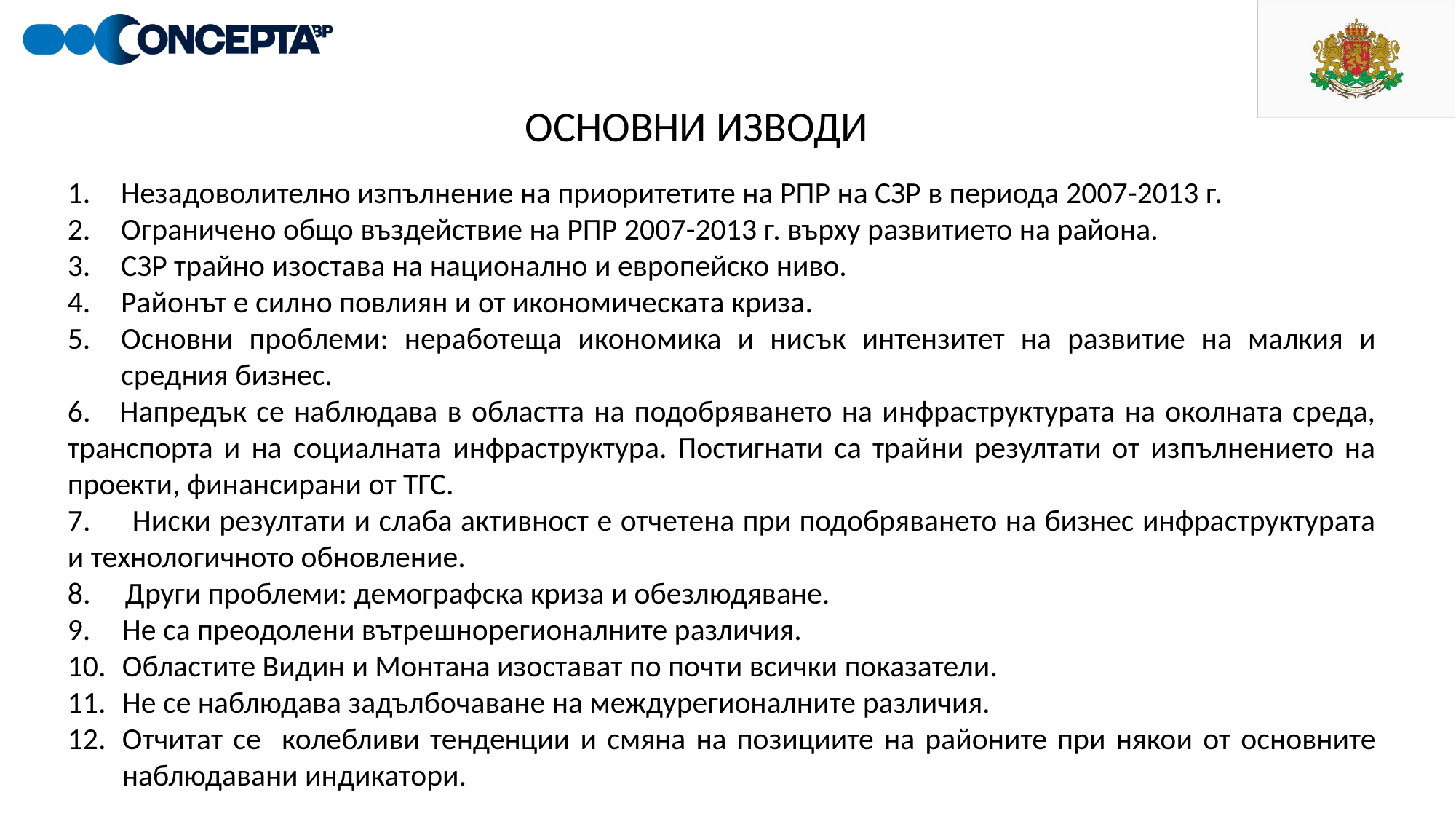

ОСНОВНИ ИЗВОДИ
Незадоволително изпълнение на приоритетите на РПР на СЗР в периода 2007-2013 г.
Ограничено общо въздействие на РПР 2007-2013 г. върху развитието на района.
СЗР трайно изостава на национално и европейско ниво.
Районът е силно повлиян и от икономическата криза.
Основни проблеми: неработеща икономика и нисък интензитет на развитие на малкия и средния бизнес.
6.   Напредък се наблюдава в областта на подобряването на инфраструктурата на околната среда, транспорта и на социалната инфраструктура. Постигнати са трайни резултати от изпълнението на проекти, финансирани от ТГС.
7.     Ниски резултати и слаба активност е отчетена при подобряването на бизнес инфраструктурата и технологичното обновление.
8.     Други проблеми: демографска криза и обезлюдяване.
Не са преодолени вътрешнорегионалните различия.
Областите Видин и Монтана изостават по почти всички показатели.
Не се наблюдава задълбочаване на междурегионалните различия.
Отчитат се  колебливи тенденции и смяна на позициите на районите при някои от основните наблюдавани индикатори.